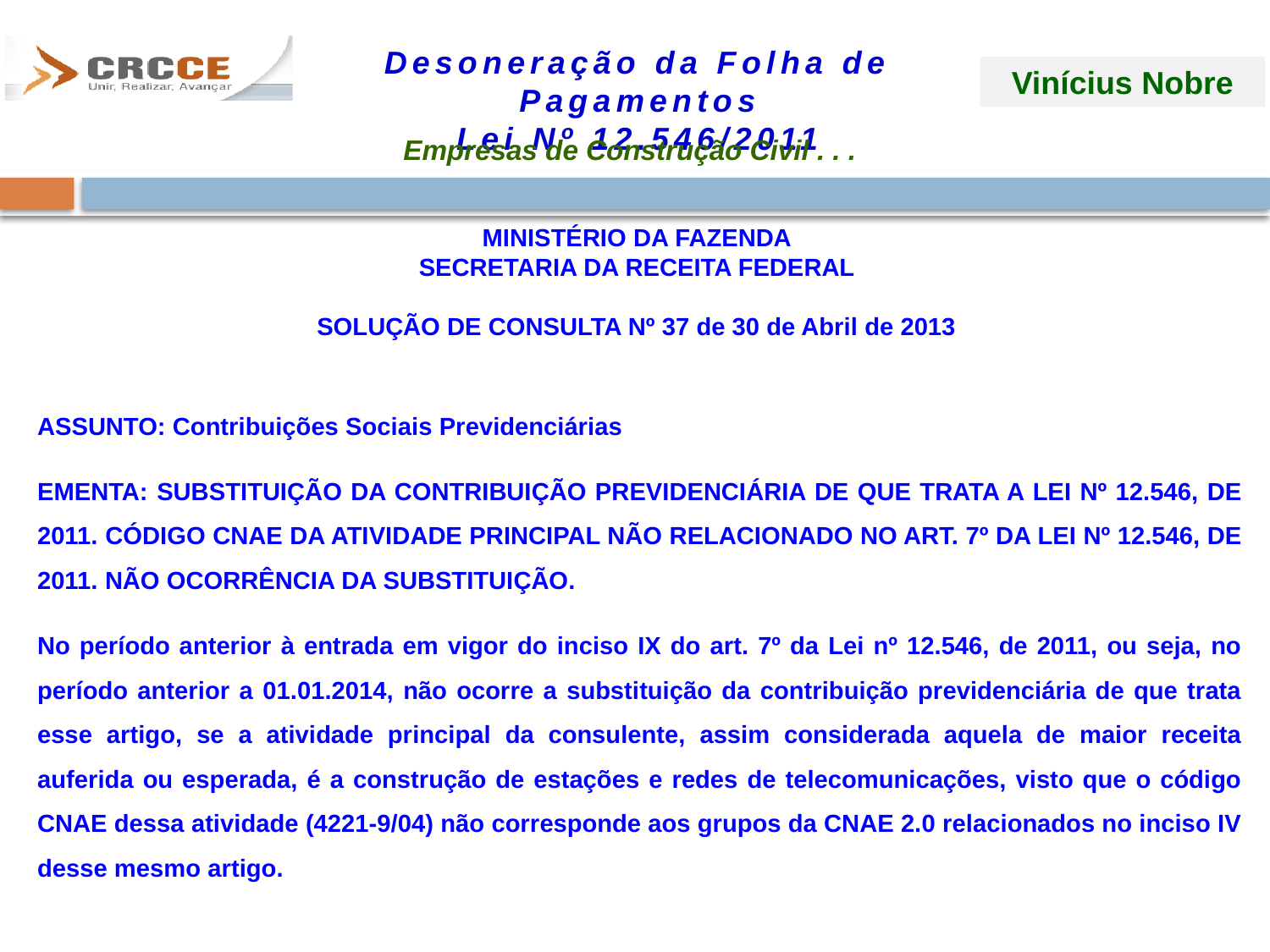

Empresas de Construção Civil . . .
MINISTÉRIO DA FAZENDA
SECRETARIA DA RECEITA FEDERAL
SOLUÇÃO DE CONSULTA Nº 37 de 30 de Abril de 2013
ASSUNTO: Contribuições Sociais Previdenciárias
EMENTA: SUBSTITUIÇÃO DA CONTRIBUIÇÃO PREVIDENCIÁRIA DE QUE TRATA A LEI Nº 12.546, DE 2011. CÓDIGO CNAE DA ATIVIDADE PRINCIPAL NÃO RELACIONADO NO ART. 7º DA LEI Nº 12.546, DE 2011. NÃO OCORRÊNCIA DA SUBSTITUIÇÃO.
No período anterior à entrada em vigor do inciso IX do art. 7º da Lei nº 12.546, de 2011, ou seja, no período anterior a 01.01.2014, não ocorre a substituição da contribuição previdenciária de que trata esse artigo, se a atividade principal da consulente, assim considerada aquela de maior receita auferida ou esperada, é a construção de estações e redes de telecomunicações, visto que o código CNAE dessa atividade (4221-9/04) não corresponde aos grupos da CNAE 2.0 relacionados no inciso IV desse mesmo artigo.